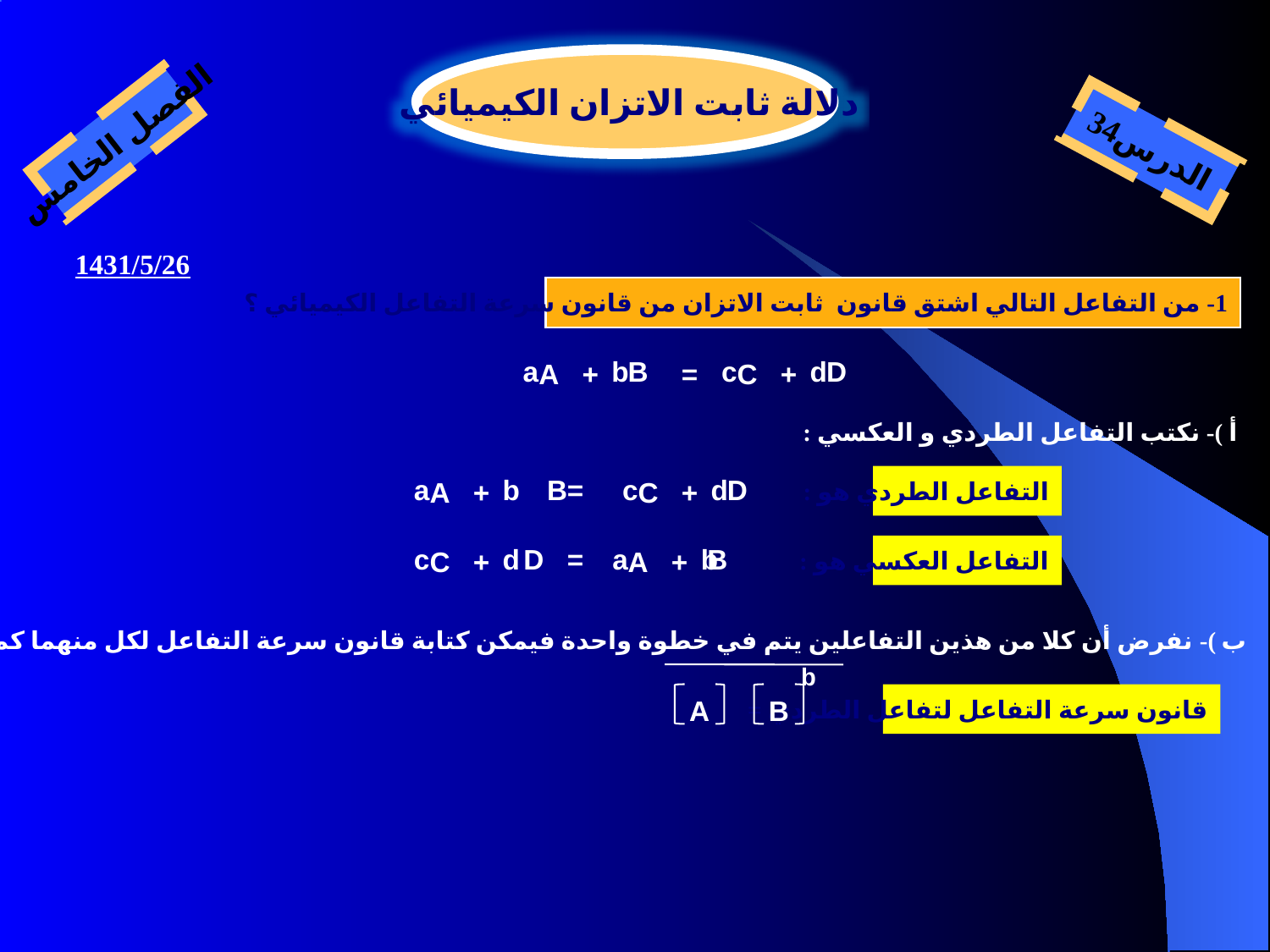

دلالة ثابت الاتزان الكيميائي
الفصل الخامس
الدرس34
1431/5/26
1- من التفاعل التالي اشتق قانون  ثابت الاتزان من قانون سرعة التفاعل الكيميائي ؟

a
b
B
c
d
D
A
+
=
C
+

أ )- نكتب التفاعل الطردي و العكسي :
a
b
=B
c
d
D
التفاعل الطردي هو :
A
+
C
+
c
d
=   D
a
b
B
التفاعل العكسي هو :
C
+
A
+
ب )- نفرض أن كلا من هذين التفاعلين يتم في خطوة واحدة فيمكن كتابة قانون سرعة التفاعل لكل منهما كما يلي :
b

قانون سرعة التفاعل لتفاعل الطردي =
A
B